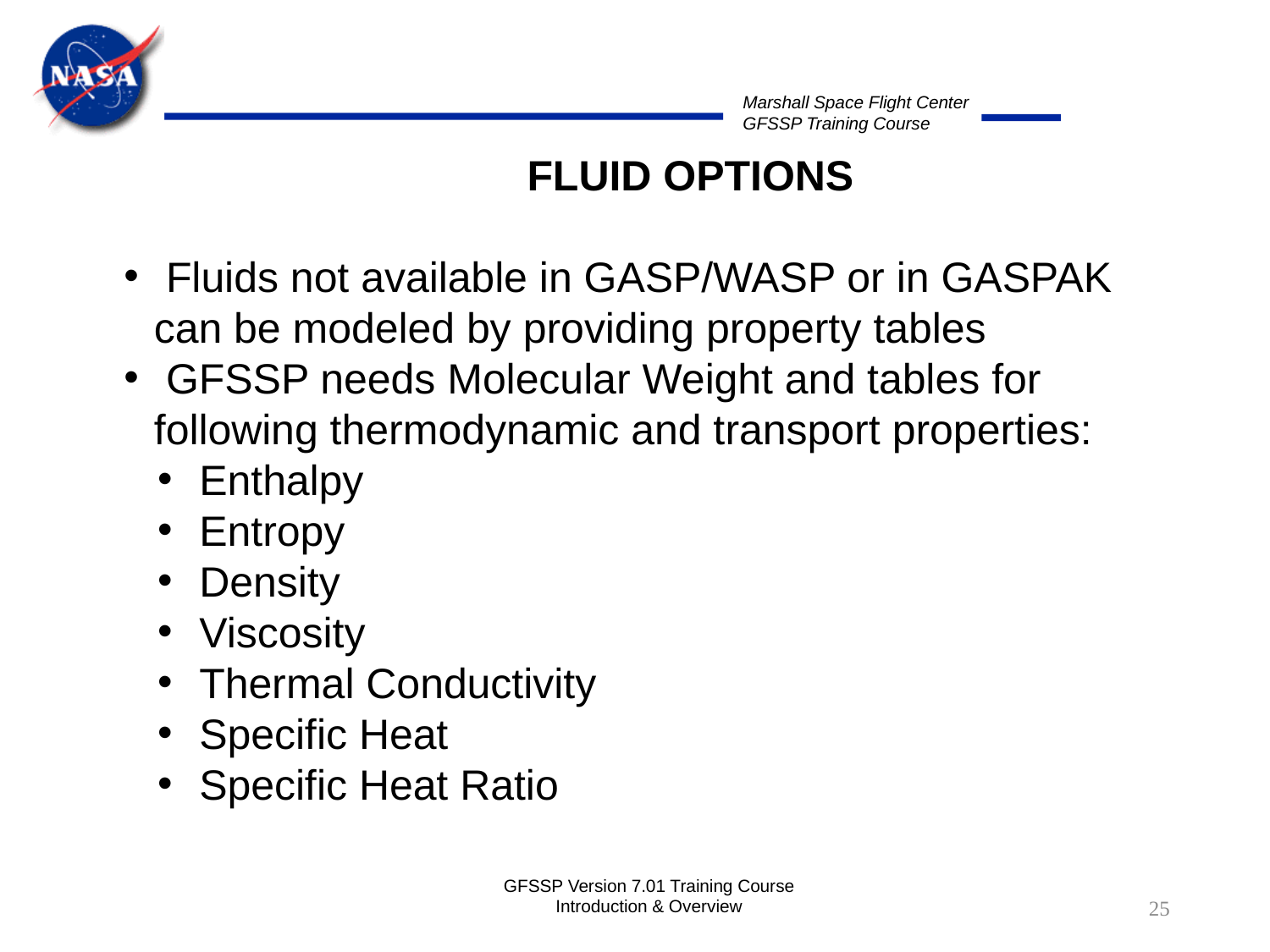

FLUID OPTIONS
 Fluids not available in GASP/WASP or in GASPAK can be modeled by providing property tables
 GFSSP needs Molecular Weight and tables for following thermodynamic and transport properties:
 Enthalpy
 Entropy
 Density
 Viscosity
 Thermal Conductivity
 Specific Heat
 Specific Heat Ratio
GFSSP Version 7.01 Training Course Introduction & Overview
25